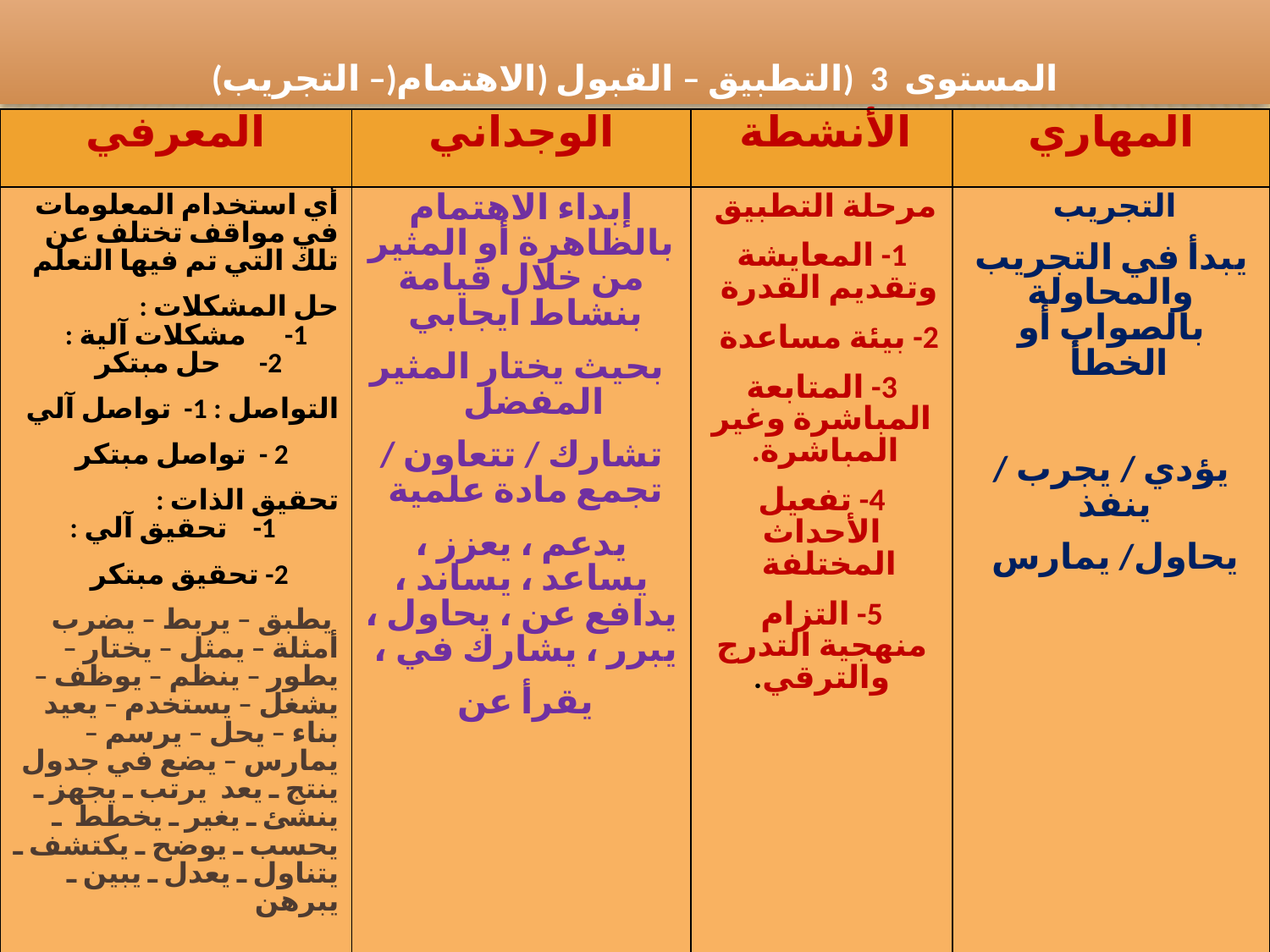

المستوى  3  (التطبيق – القبول (الاهتمام(– التجريب)
| المعرفي | الوجداني | الأنشطة | المهاري |
| --- | --- | --- | --- |
| أي استخدام المعلومات في مواقف تختلف عن تلك التي تم فيها التعلم حل المشكلات : 1-      مشكلات آلية : 2-      حل مبتكر التواصل : 1-  تواصل آلي 2 -  تواصل مبتكر تحقيق الذات : 1-    تحقيق آلي : 2- تحقيق مبتكر يطبق – يربط – يضرب أمثلة – يمثل – يختار – يطور – ينظم – يوظف – يشغل – يستخدم – يعيد بناء – يحل – يرسم – يمارس – يضع في جدول ينتج ـ يعد يرتب ـ يجهز ـ ينشئ ـ يغير ـ يخطط ـ يحسب ـ يوضح ـ يكتشف ـ يتناول ـ يعدل ـ يبين ـ يبرهن | إبداء الاهتمام بالظاهرة أو المثير من خلال قيامة بنشاط ايجابي بحيث يختار المثير المفضل تشارك / تتعاون / تجمع مادة علمية يدعم ، يعزز ، يساعد ، يساند ، يدافع عن ، يحاول ، يبرر ، يشارك في ، يقرأ عن | مرحلة التطبيق 1- المعايشة وتقديم القدرة 2- بيئة مساعدة 3- المتابعة المباشرة وغير المباشرة. 4- تفعيل الأحداث المختلفة 5- التزام منهجية التدرج والترقي. | التجريب يبدأ في التجريب والمحاولة بالصواب أو الخطأ يؤدي / يجرب / ينفذ يحاول/ يمارس |